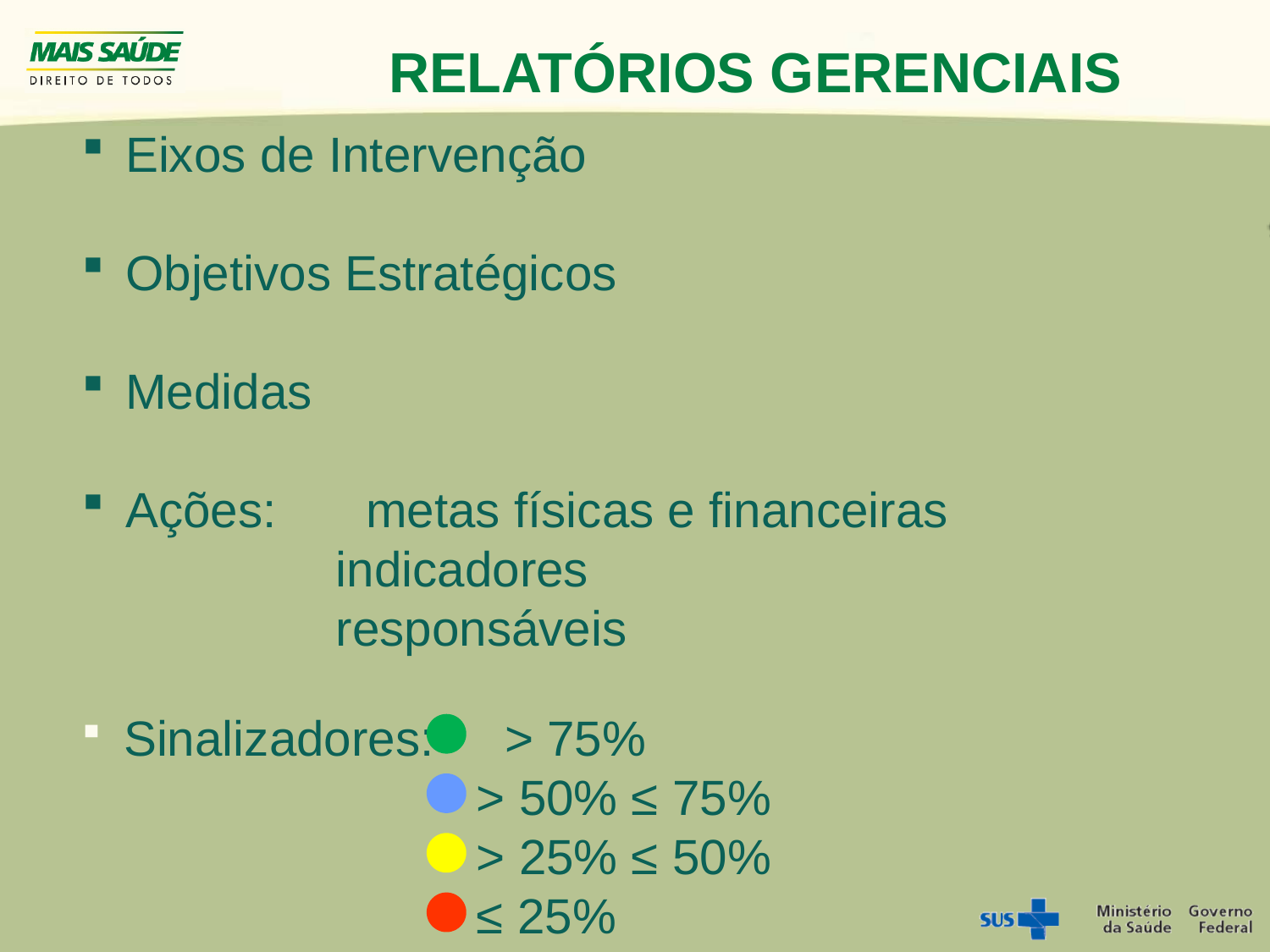

RELATÓRIOS GERENCIAIS
 Eixos de Intervenção

 Objetivos Estratégicos

 Medidas

 Ações: 	metas físicas e financeiras
	  	indicadores
	   	responsáveis

 Sinalizadores:	 > 75%
			 > 50% ≤ 75%
			 > 25% ≤ 50%
			 ≤ 25%